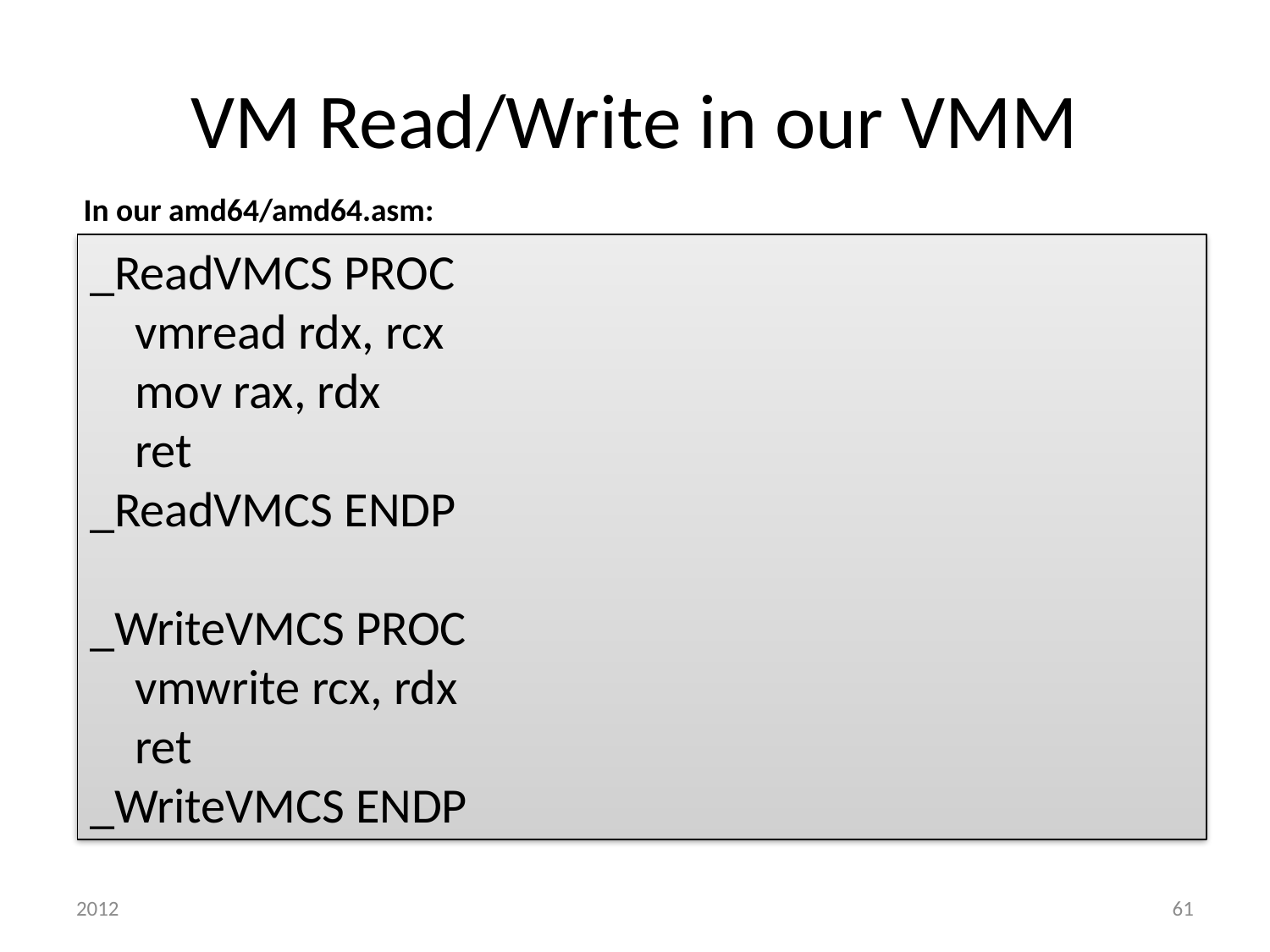

# VM Read/Write in our VMM
In our amd64/amd64.asm:
_ReadVMCS PROC
    vmread rdx, rcx
    mov rax, rdx
    ret
_ReadVMCS ENDP

_WriteVMCS PROC
    vmwrite rcx, rdx
    ret
_WriteVMCS ENDP
2012

61